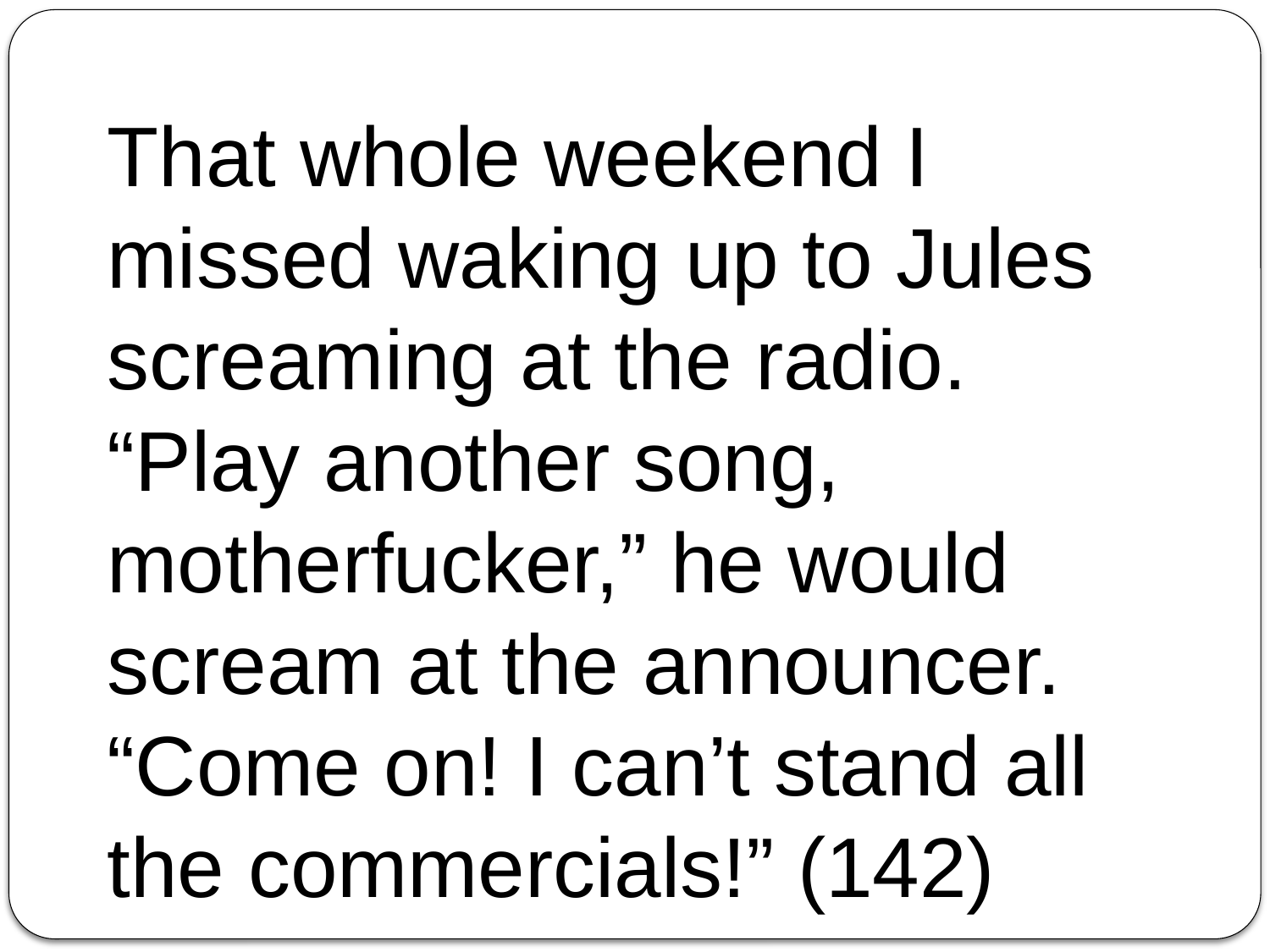

That whole weekend I missed waking up to Jules screaming at the radio. “Play another song, motherfucker,” he would scream at the announcer. “Come on! I can’t stand all the commercials!” (142)